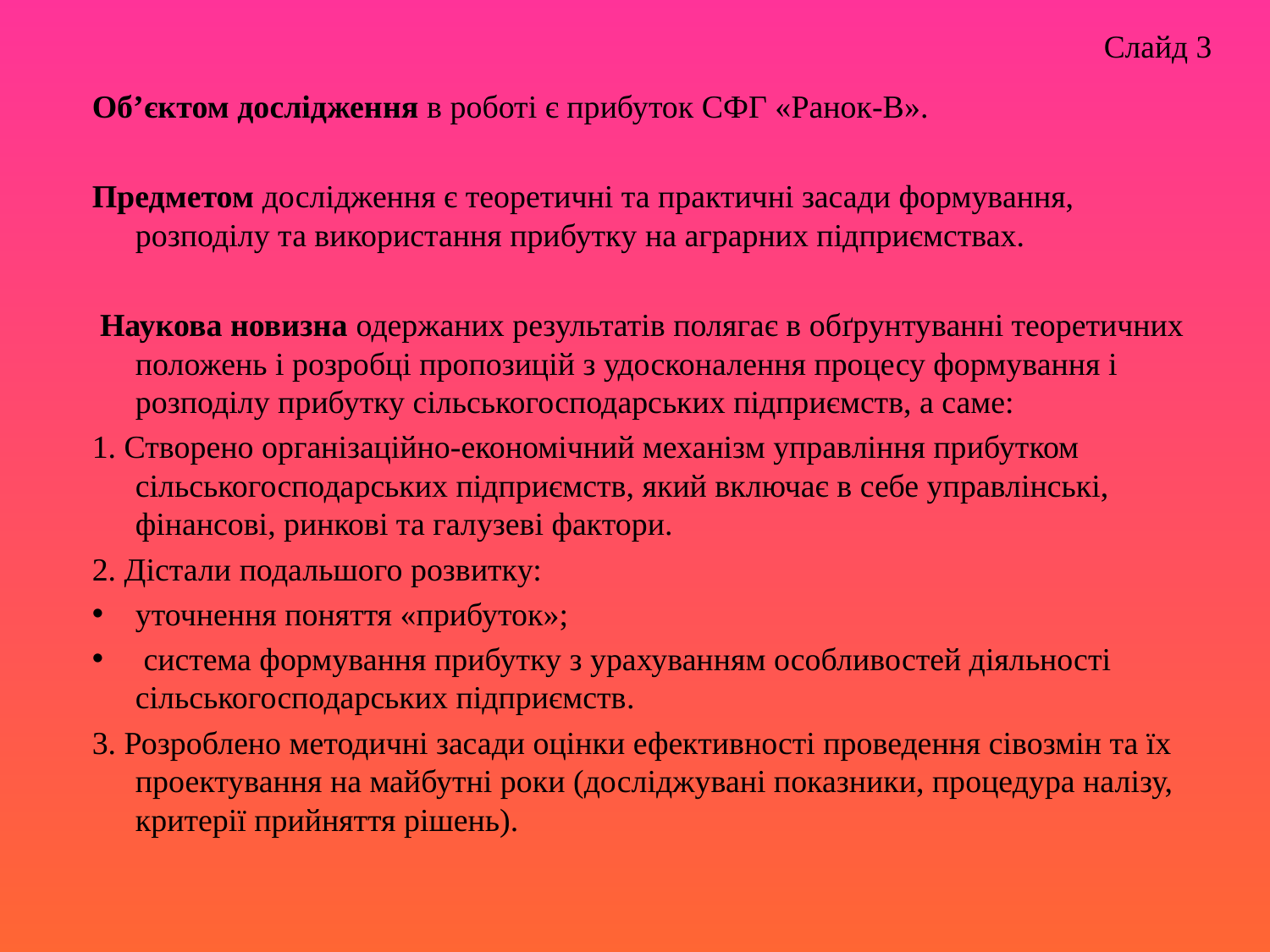

Слайд 3
Об’єктом дослідження в роботі є прибуток СФГ «Ранок-В».

Предметом дослідження є теоретичні та практичні засади формування, розподілу та використання прибутку на аграрних підприємствах.

 Наукова новизна одержаних результатів полягає в обґрунтуванні теоретичних положень і розробці пропозицій з удосконалення процесу формування і розподілу прибутку сільськогосподарських підприємств, а саме:
1. Створено організаційно-економічний механізм управління прибутком сільськогосподарських підприємств, який включає в себе управлінські, фінансові, ринкові та галузеві фактори.
2. Дістали подальшого розвитку:
уточнення поняття «прибуток»;
 система формування прибутку з урахуванням особливостей діяльності сільськогосподарських підприємств.
3. Розроблено методичні засади оцінки ефективності проведення сівозмін та їх проектування на майбутні роки (досліджувані показники, процедура налізу, критерії прийняття рішень).